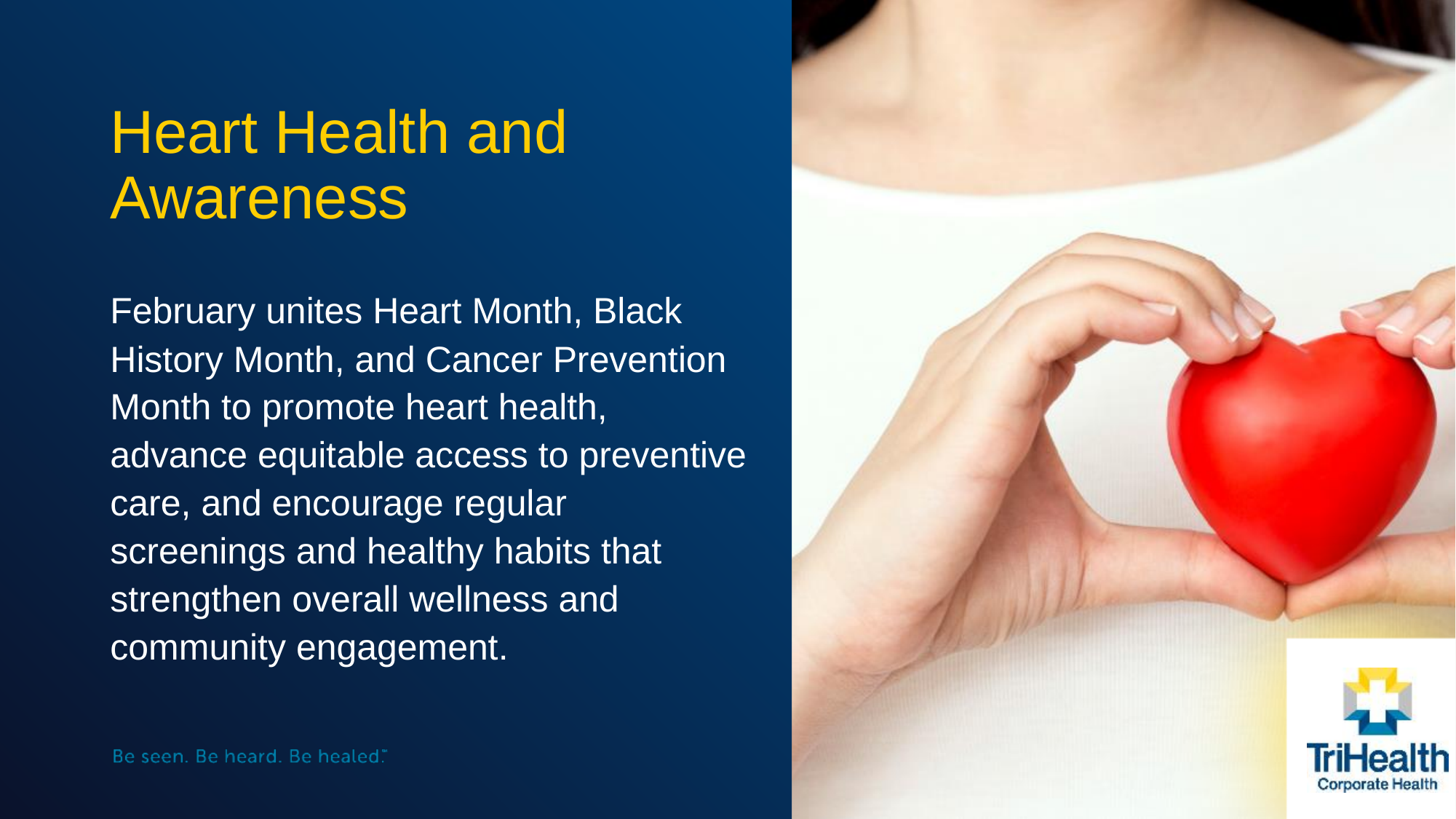

# Heart Health and Awareness
February unites Heart Month, Black History Month, and Cancer Prevention Month to promote heart health, advance equitable access to preventive care, and encourage regular screenings and healthy habits that strengthen overall wellness and community engagement.